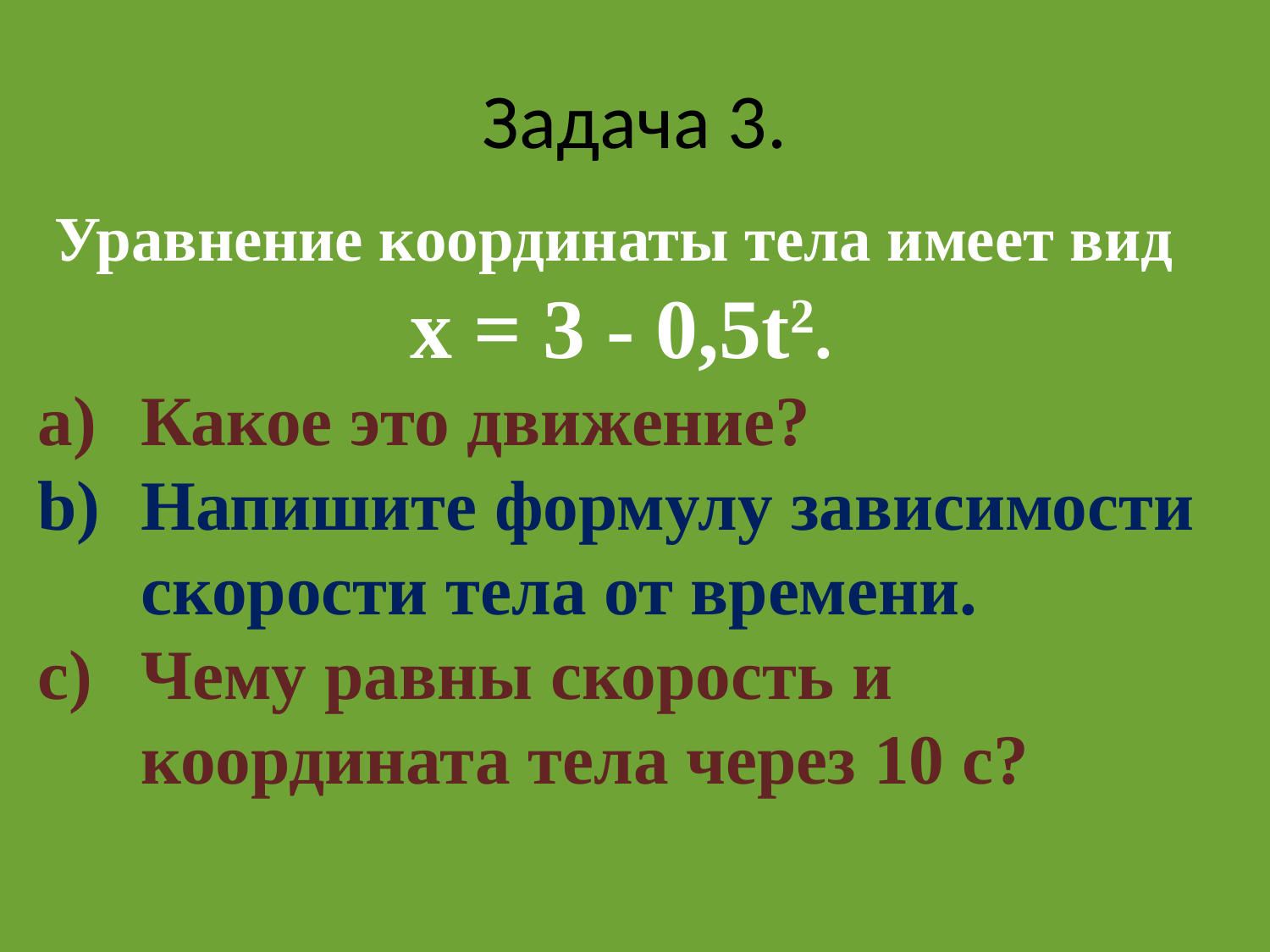

# Задача 3.
Уравнение координаты тела имеет вид   х = 3 - 0,5t2.
Какое это движение?
Напишите формулу зависимости скорости тела от времени.
Чему равны скорость и координата тела через 10 с?